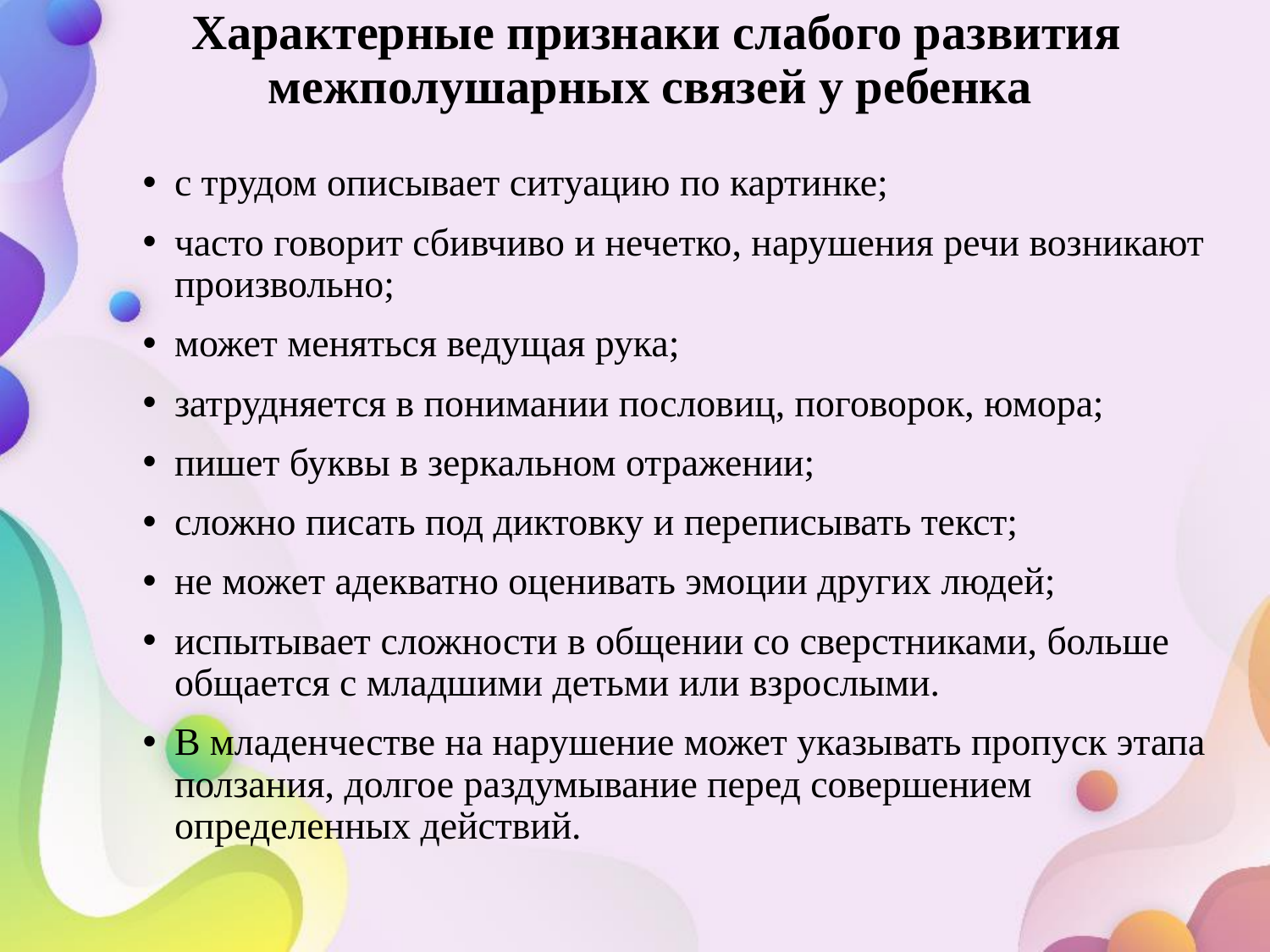

# Характерные признаки слабого развития межполушарных связей у ребенка
с трудом описывает ситуацию по картинке;
часто говорит сбивчиво и нечетко, нарушения речи возникают произвольно;
может меняться ведущая рука;
затрудняется в понимании пословиц, поговорок, юмора;
пишет буквы в зеркальном отражении;
сложно писать под диктовку и переписывать текст;
не может адекватно оценивать эмоции других людей;
испытывает сложности в общении со сверстниками, больше общается с младшими детьми или взрослыми.
В младенчестве на нарушение может указывать пропуск этапа ползания, долгое раздумывание перед совершением определенных действий.